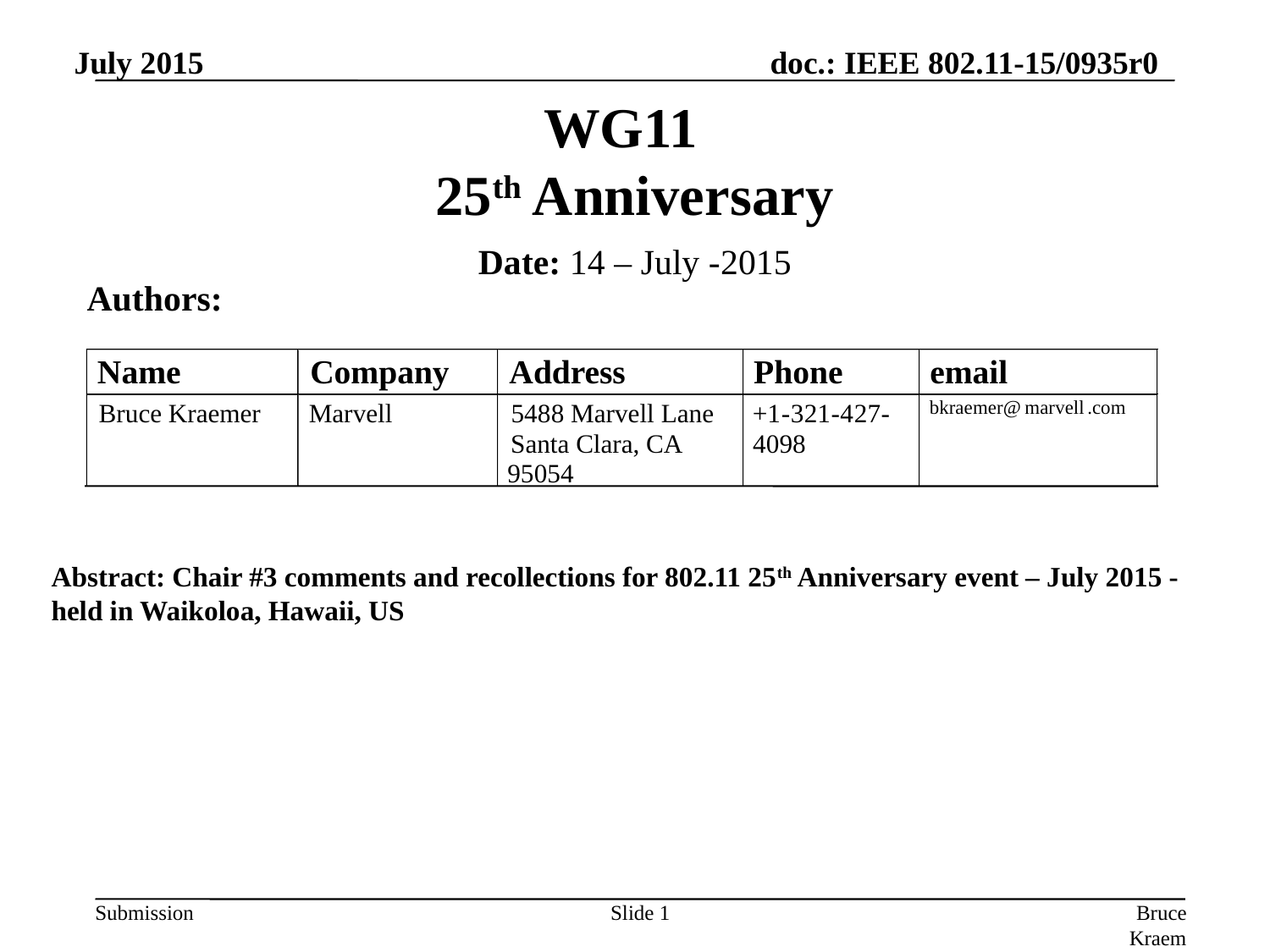

July 2015
# WG11 25th Anniversary
Date: 14 – July -2015
Authors:

Name

Company

Address

Phone

email

bkraemer@
marvell
.com

Bruce Kraemer

Marvell

5488 Marvell Lane

+1
-
321
-
4
27
-
Santa Clara, CA
4098

95054

Abstract: Chair #3 comments and recollections for 802.11 25th Anniversary event – July 2015 - held in Waikoloa, Hawaii, US
Slide 1
Bruce Kraemer, Marvell